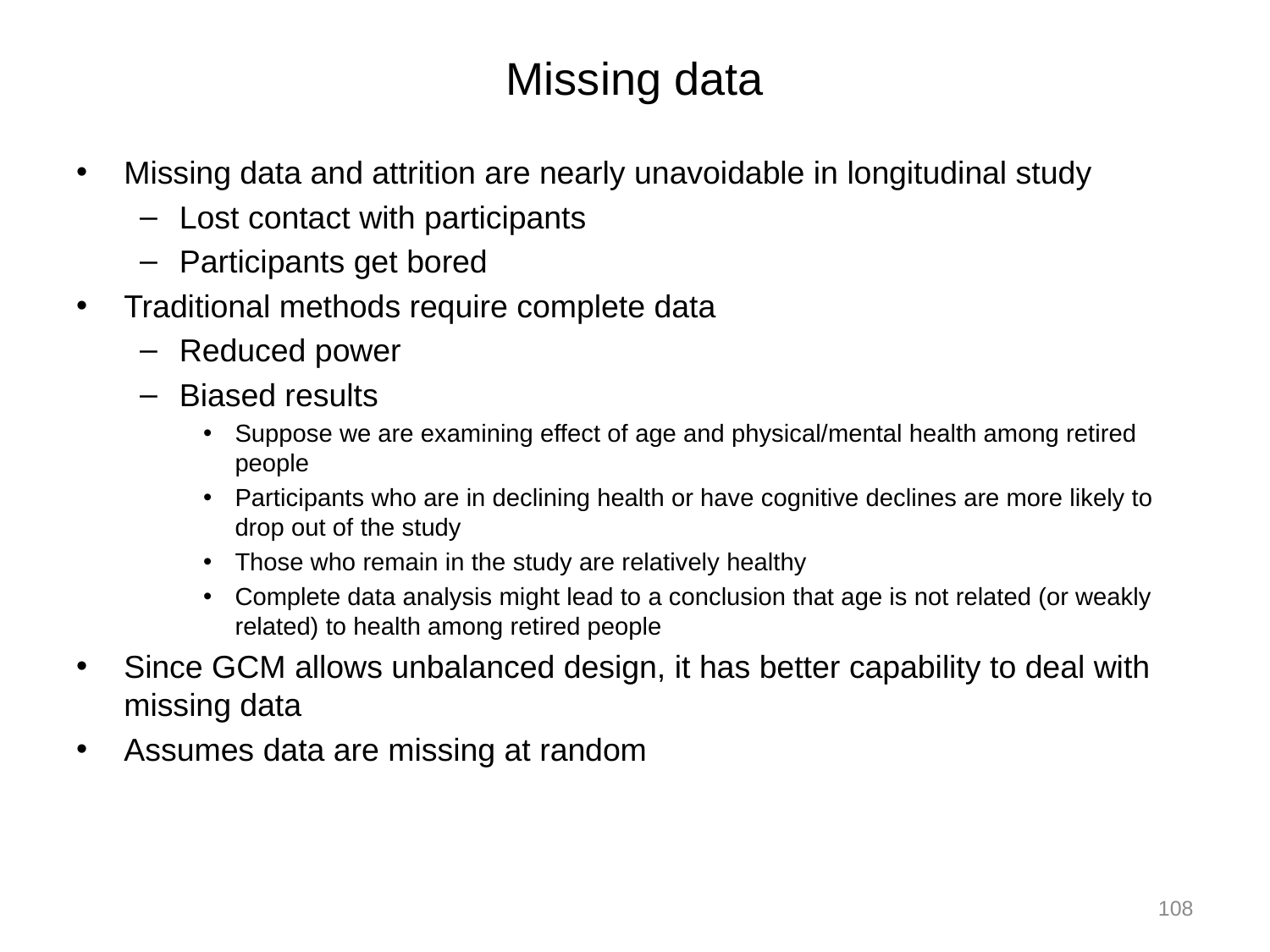

# Missing data
Missing data and attrition are nearly unavoidable in longitudinal study
Lost contact with participants
Participants get bored
Traditional methods require complete data
Reduced power
Biased results
Suppose we are examining effect of age and physical/mental health among retired people
Participants who are in declining health or have cognitive declines are more likely to drop out of the study
Those who remain in the study are relatively healthy
Complete data analysis might lead to a conclusion that age is not related (or weakly related) to health among retired people
Since GCM allows unbalanced design, it has better capability to deal with missing data
Assumes data are missing at random
108